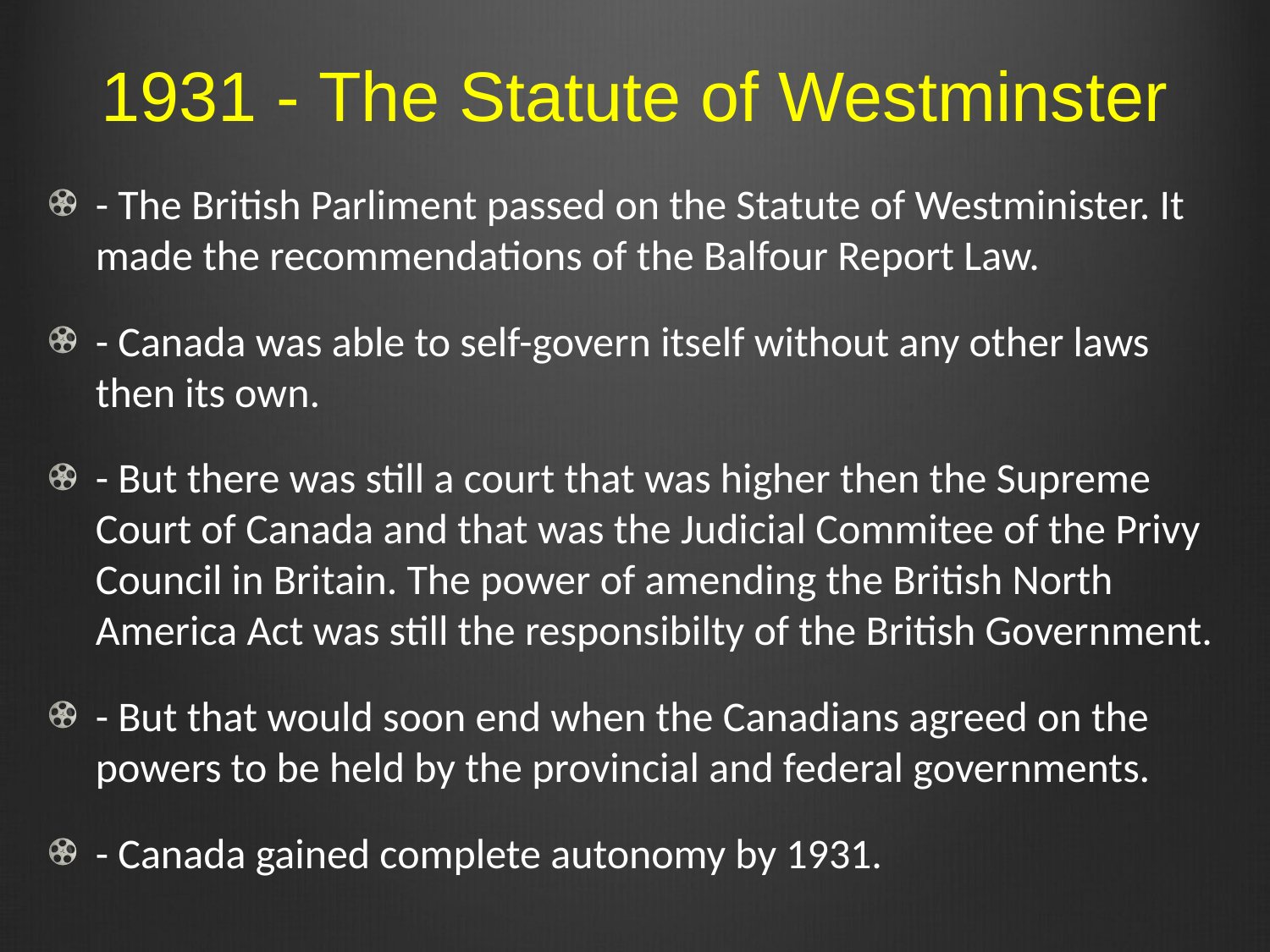

# 1931 - The Statute of Westminster
- The British Parliment passed on the Statute of Westminister. It made the recommendations of the Balfour Report Law.
- Canada was able to self-govern itself without any other laws then its own.
- But there was still a court that was higher then the Supreme Court of Canada and that was the Judicial Commitee of the Privy Council in Britain. The power of amending the British North America Act was still the responsibilty of the British Government.
- But that would soon end when the Canadians agreed on the powers to be held by the provincial and federal governments.
- Canada gained complete autonomy by 1931.